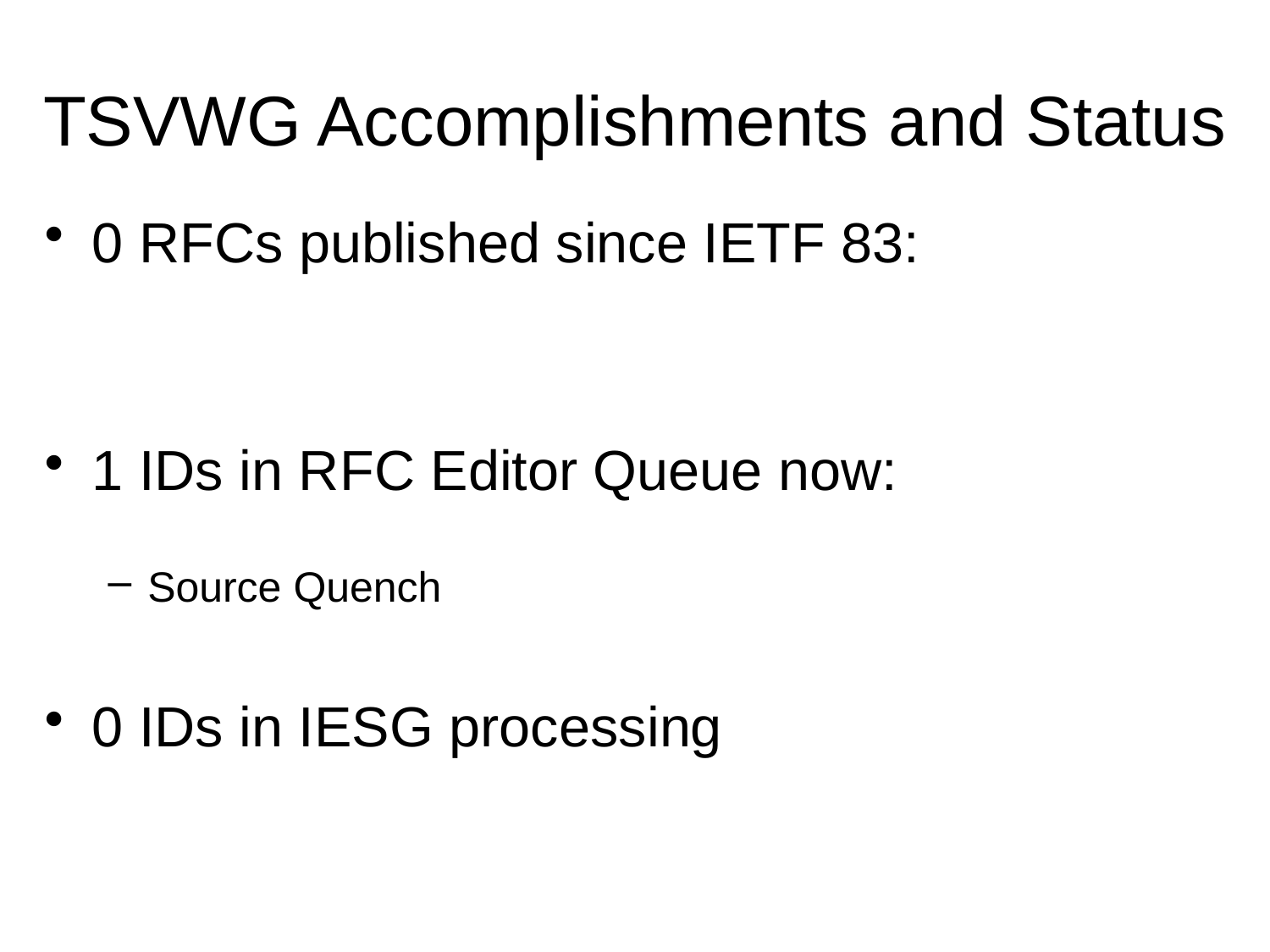

# TSVWG Accomplishments and Status
0 RFCs published since IETF 83:

1 IDs in RFC Editor Queue now:

Source Quench

0 IDs in IESG processing